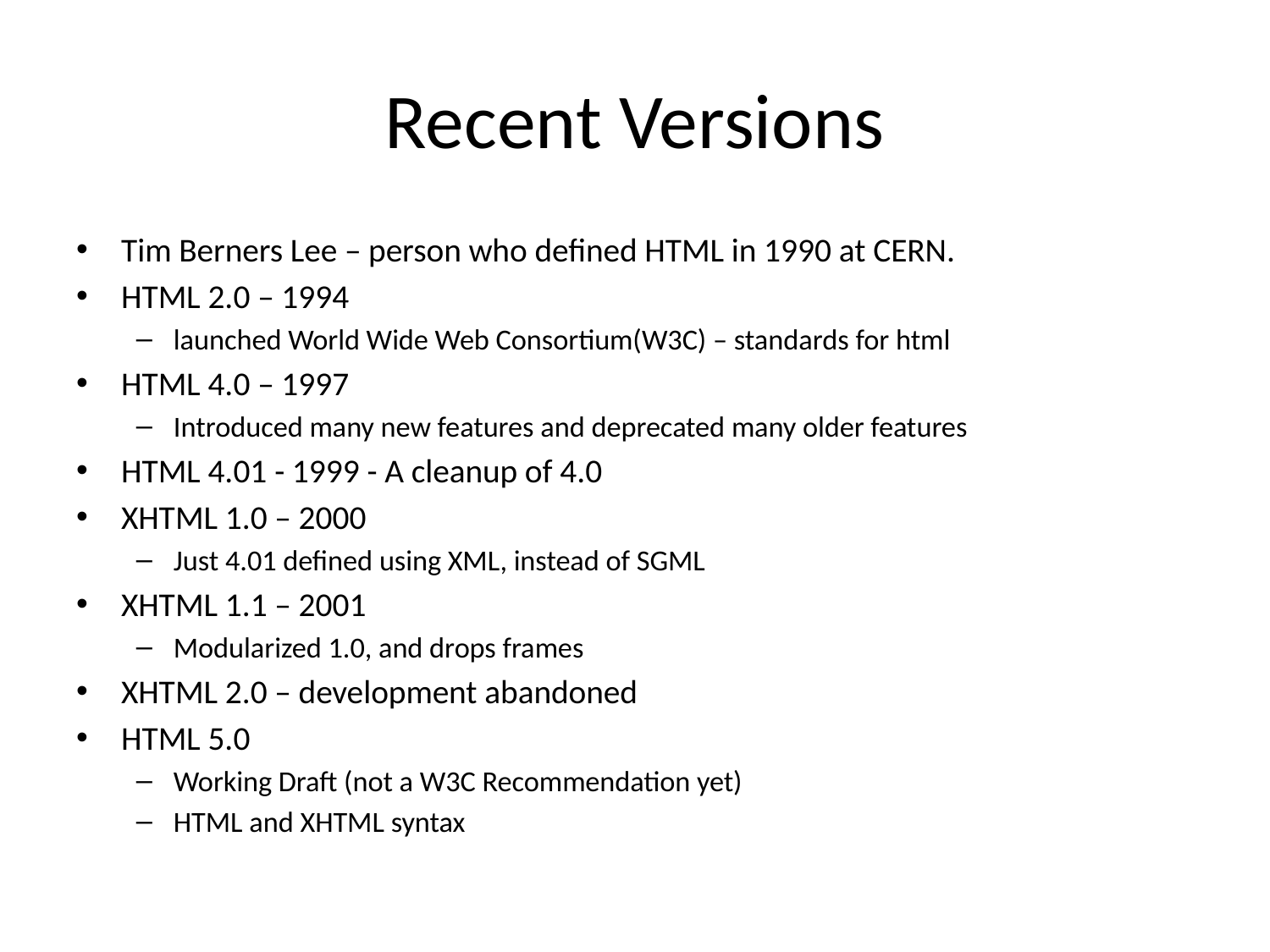

# Recent Versions
Tim Berners Lee – person who defined HTML in 1990 at CERN.
HTML 2.0 – 1994
launched World Wide Web Consortium(W3C) – standards for html
HTML 4.0 – 1997
Introduced many new features and deprecated many older features
HTML 4.01 - 1999 - A cleanup of 4.0
XHTML 1.0 – 2000
Just 4.01 defined using XML, instead of SGML
XHTML 1.1 – 2001
Modularized 1.0, and drops frames
XHTML 2.0 – development abandoned
HTML 5.0
Working Draft (not a W3C Recommendation yet)
HTML and XHTML syntax